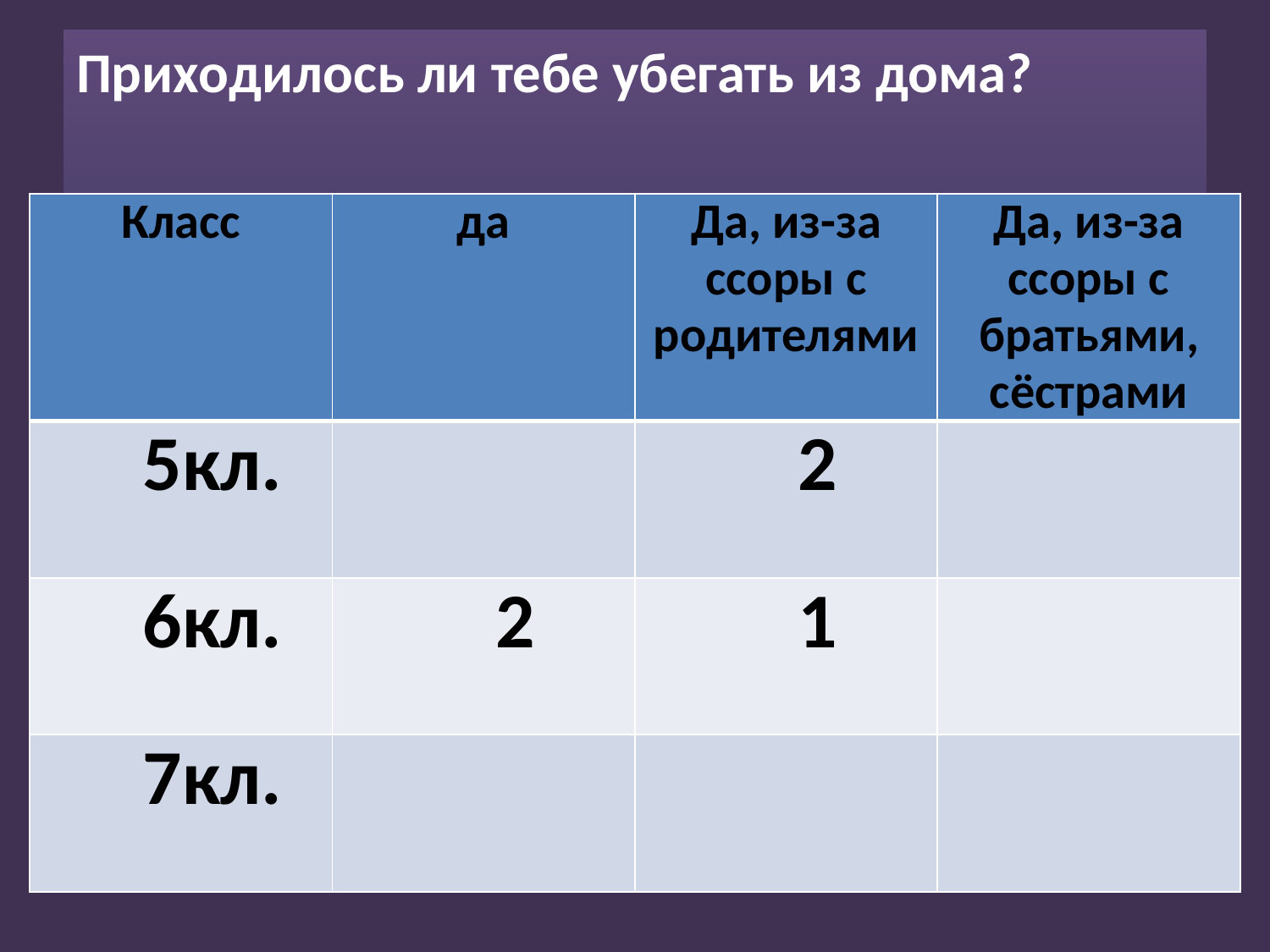

Приходилось ли тебе убегать из дома?

#
| Класс | да | Да, из-за ссоры с родителями | Да, из-за ссоры с братьями, сёстрами |
| --- | --- | --- | --- |
| 5кл. |  | 2 |  |
| 6кл. | 2 | 1 |  |
| 7кл. |  |  |  |